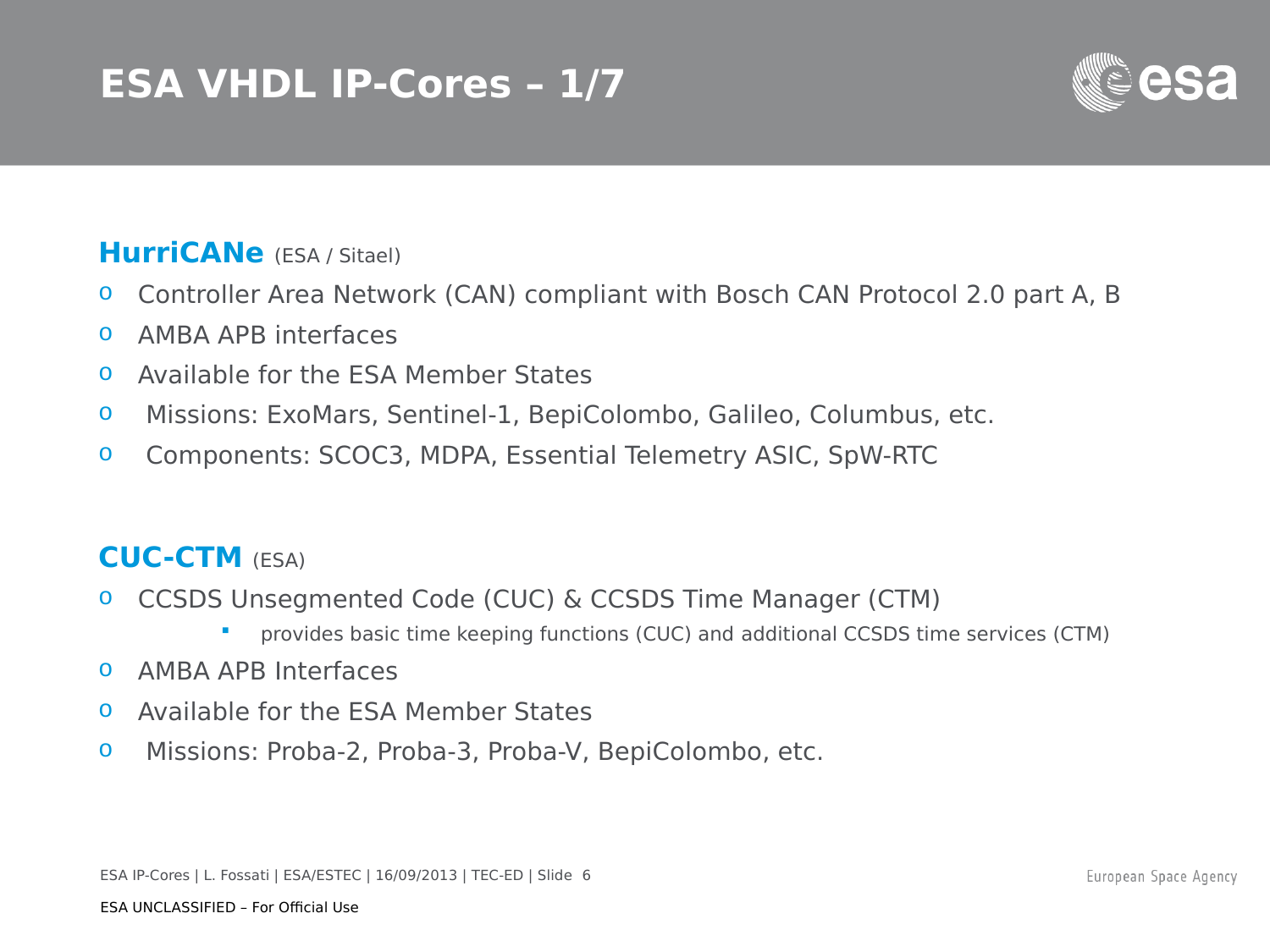

# ESA VHDL IP-Cores – 1/7
HurriCANe (ESA / Sitael)
Controller Area Network (CAN) compliant with Bosch CAN Protocol 2.0 part A, B
AMBA APB interfaces
Available for the ESA Member States
Missions: ExoMars, Sentinel-1, BepiColombo, Galileo, Columbus, etc.
Components: SCOC3, MDPA, Essential Telemetry ASIC, SpW-RTC

CUC-CTM (ESA)
CCSDS Unsegmented Code (CUC) & CCSDS Time Manager (CTM)
provides basic time keeping functions (CUC) and additional CCSDS time services (CTM)
AMBA APB Interfaces
Available for the ESA Member States
Missions: Proba-2, Proba-3, Proba-V, BepiColombo, etc.